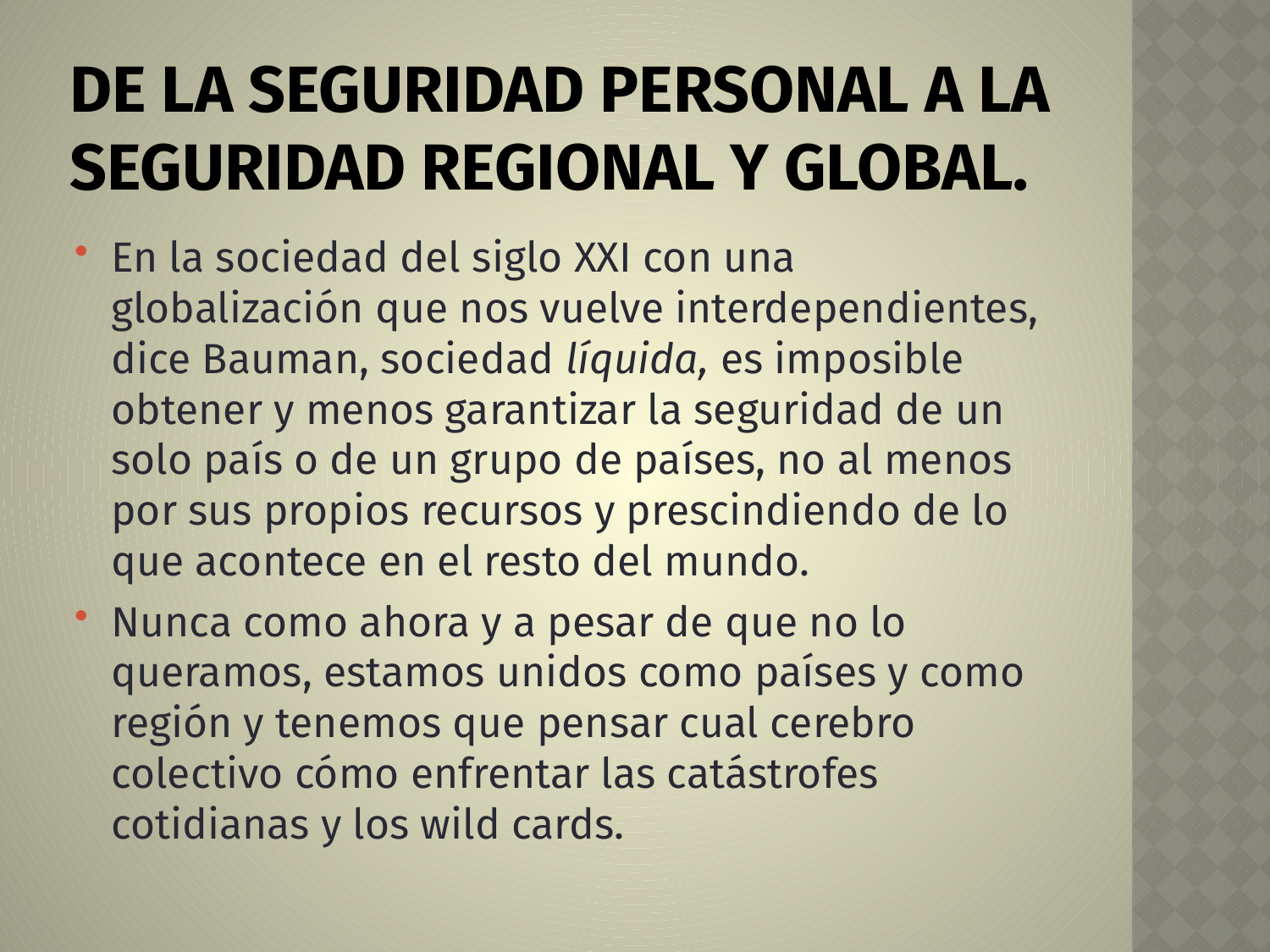

# De la seguridad personal a la seguridad regional y global.
En la sociedad del siglo XXI con una globalización que nos vuelve interdependientes, dice Bauman, sociedad líquida, es imposible obtener y menos garantizar la seguridad de un solo país o de un grupo de países, no al menos por sus propios recursos y prescindiendo de lo que acontece en el resto del mundo.
Nunca como ahora y a pesar de que no lo queramos, estamos unidos como países y como región y tenemos que pensar cual cerebro colectivo cómo enfrentar las catástrofes cotidianas y los wild cards.